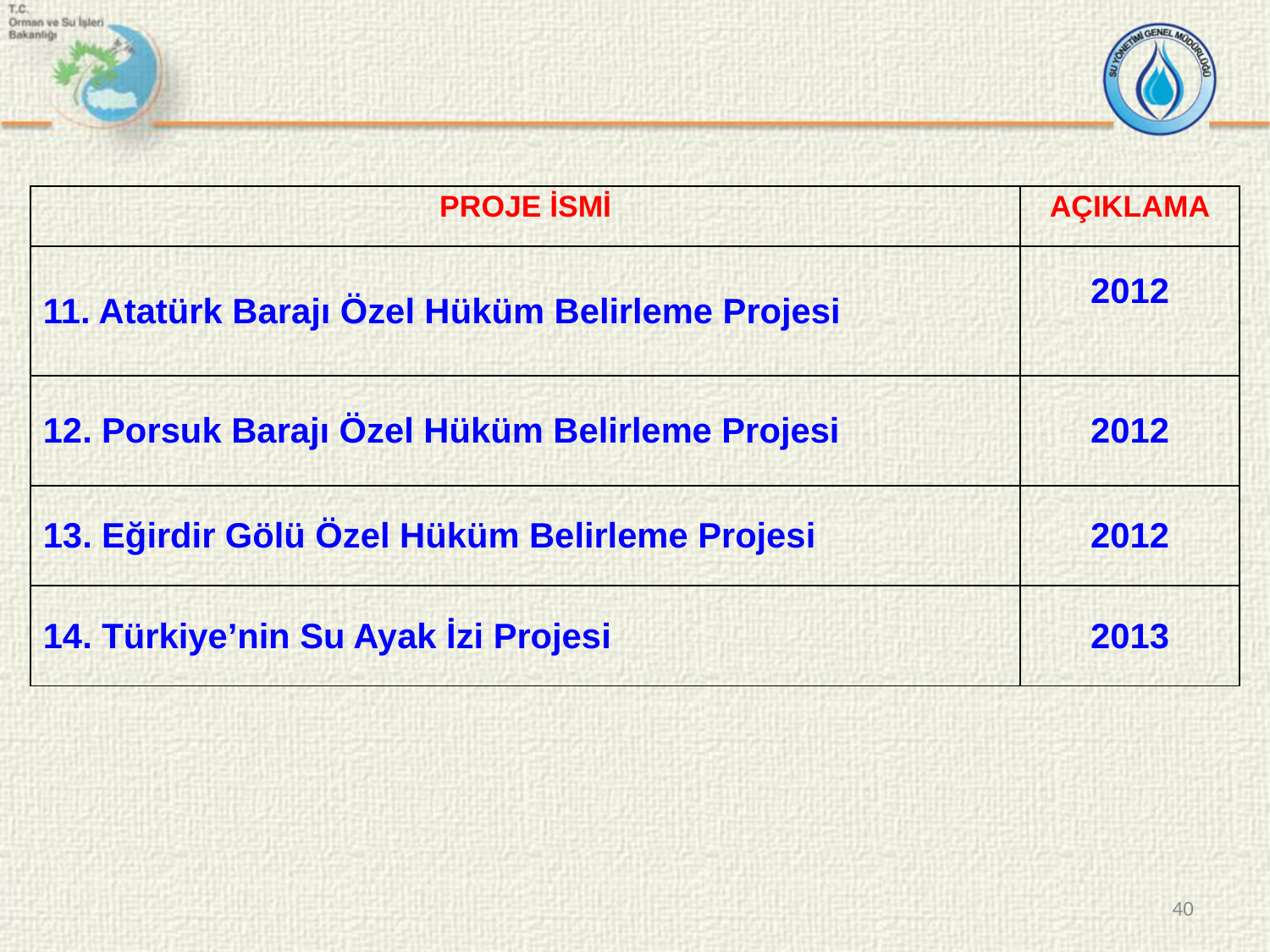

| PROJE İSMİ | AÇIKLAMA |
| --- | --- |
| 11. Atatürk Barajı Özel Hüküm Belirleme Projesi | 2012 |
| 12. Porsuk Barajı Özel Hüküm Belirleme Projesi | 2012 |
| 13. Eğirdir Gölü Özel Hüküm Belirleme Projesi | 2012 |
| 14. Türkiye’nin Su Ayak İzi Projesi | 2013 |
40